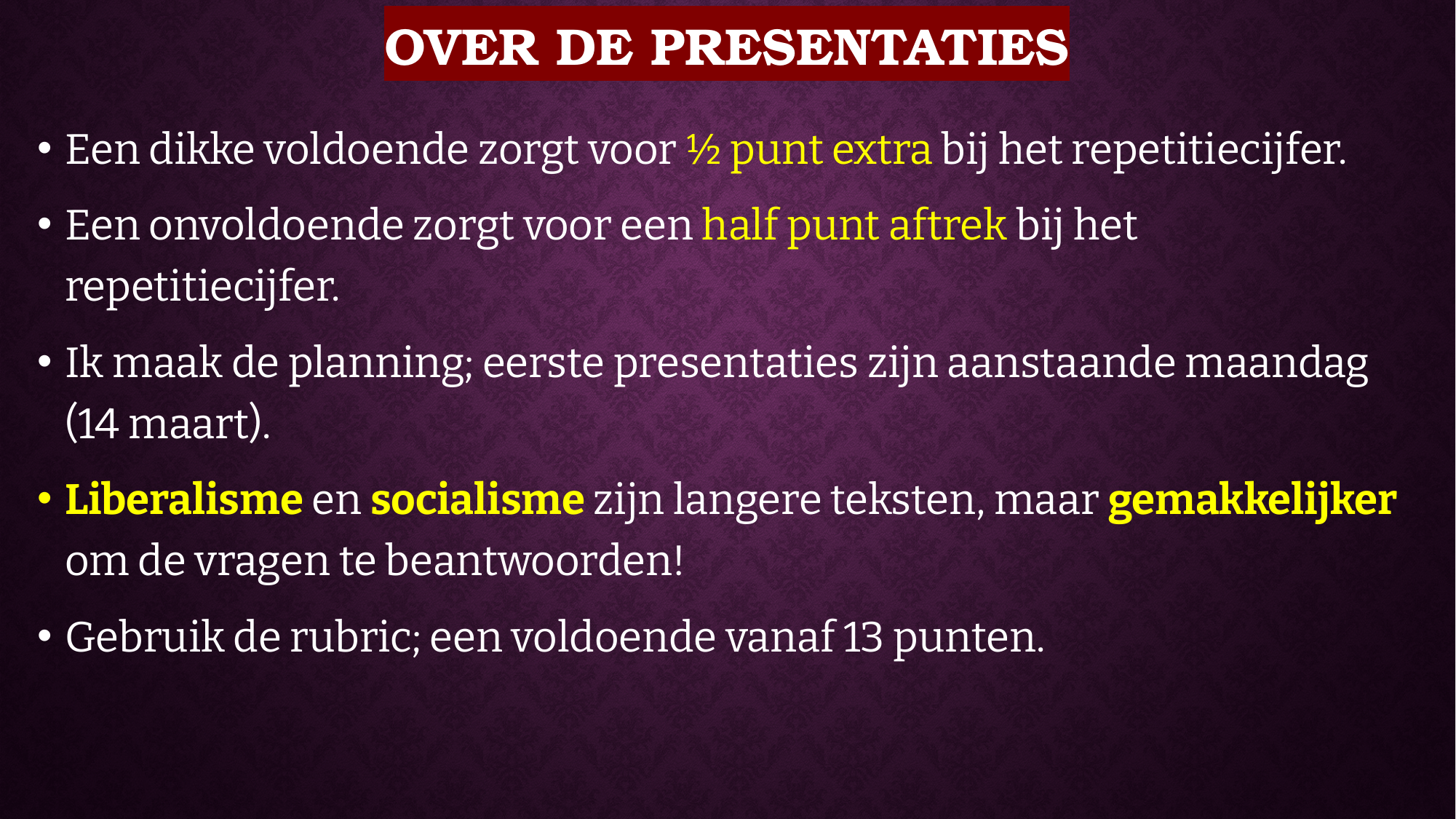

# Over de presentaties
Een dikke voldoende zorgt voor ½ punt extra bij het repetitiecijfer.
Een onvoldoende zorgt voor een half punt aftrek bij het repetitiecijfer.
Ik maak de planning; eerste presentaties zijn aanstaande maandag (14 maart).
Liberalisme en socialisme zijn langere teksten, maar gemakkelijker om de vragen te beantwoorden!
Gebruik de rubric; een voldoende vanaf 13 punten.